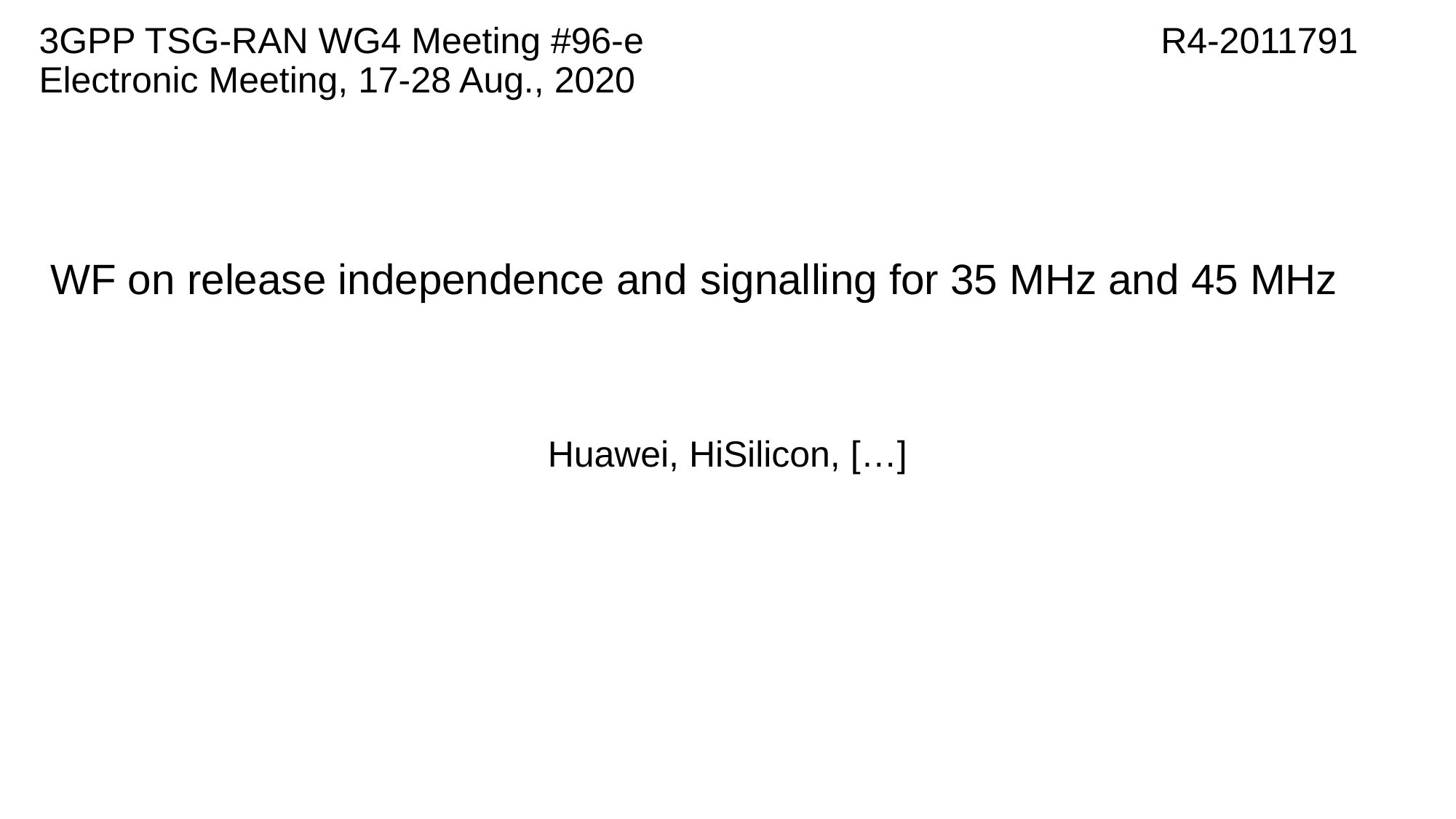

3GPP TSG-RAN WG4 Meeting #96-e					   R4-2011791 Electronic Meeting, 17-28 Aug., 2020
# WF on release independence and signalling for 35 MHz and 45 MHz
Huawei, HiSilicon, […]